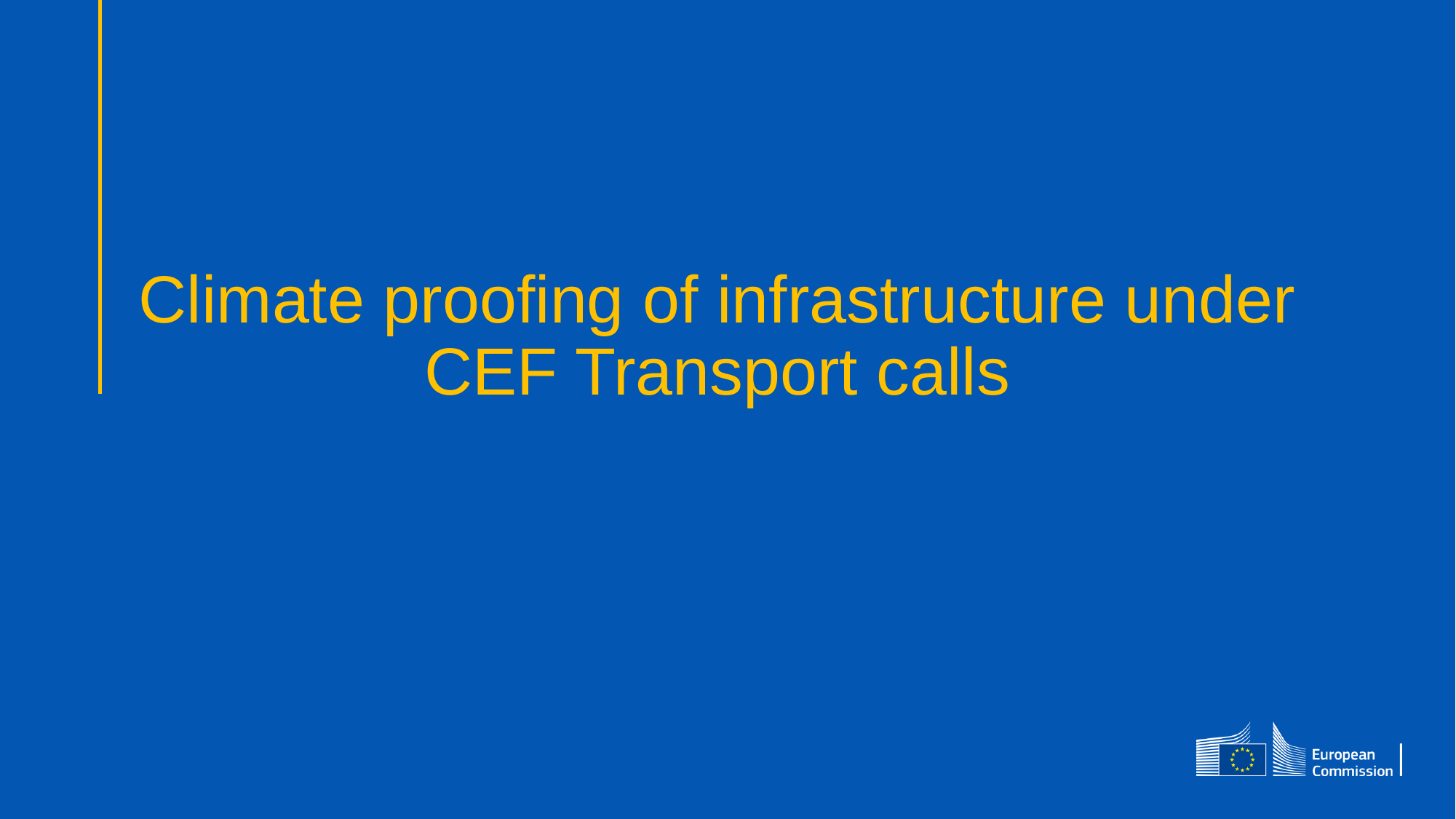

# Climate proofing of infrastructure under CEF Transport calls